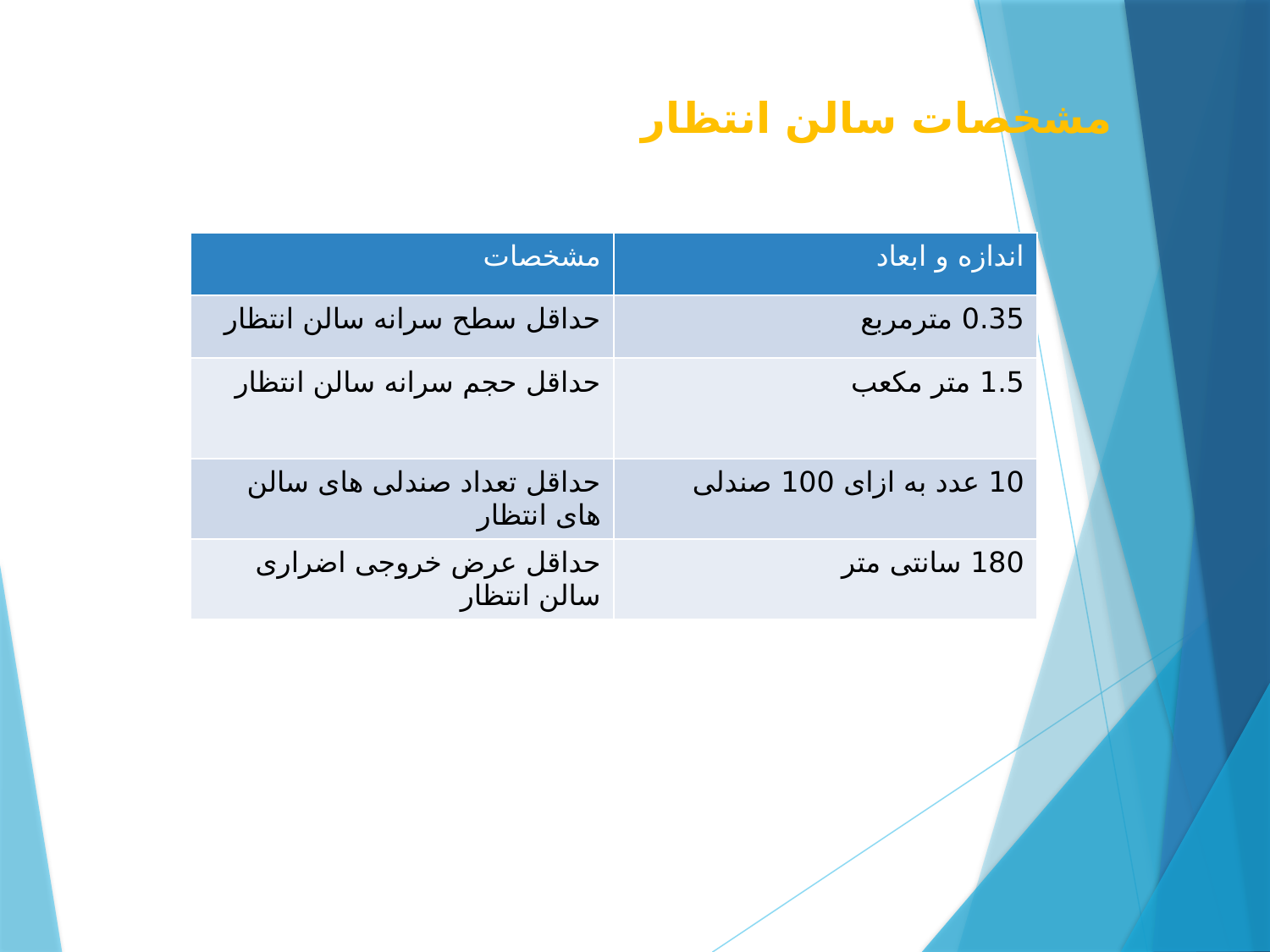

مشخصات سالن انتظار
| مشخصات | اندازه و ابعاد |
| --- | --- |
| حداقل سطح سرانه سالن انتظار | 0.35 مترمربع |
| حداقل حجم سرانه سالن انتظار | 1.5 متر مکعب |
| حداقل تعداد صندلی های سالن های انتظار | 10 عدد به ازای 100 صندلی |
| حداقل عرض خروجی اضراری سالن انتظار | 180 سانتی متر |